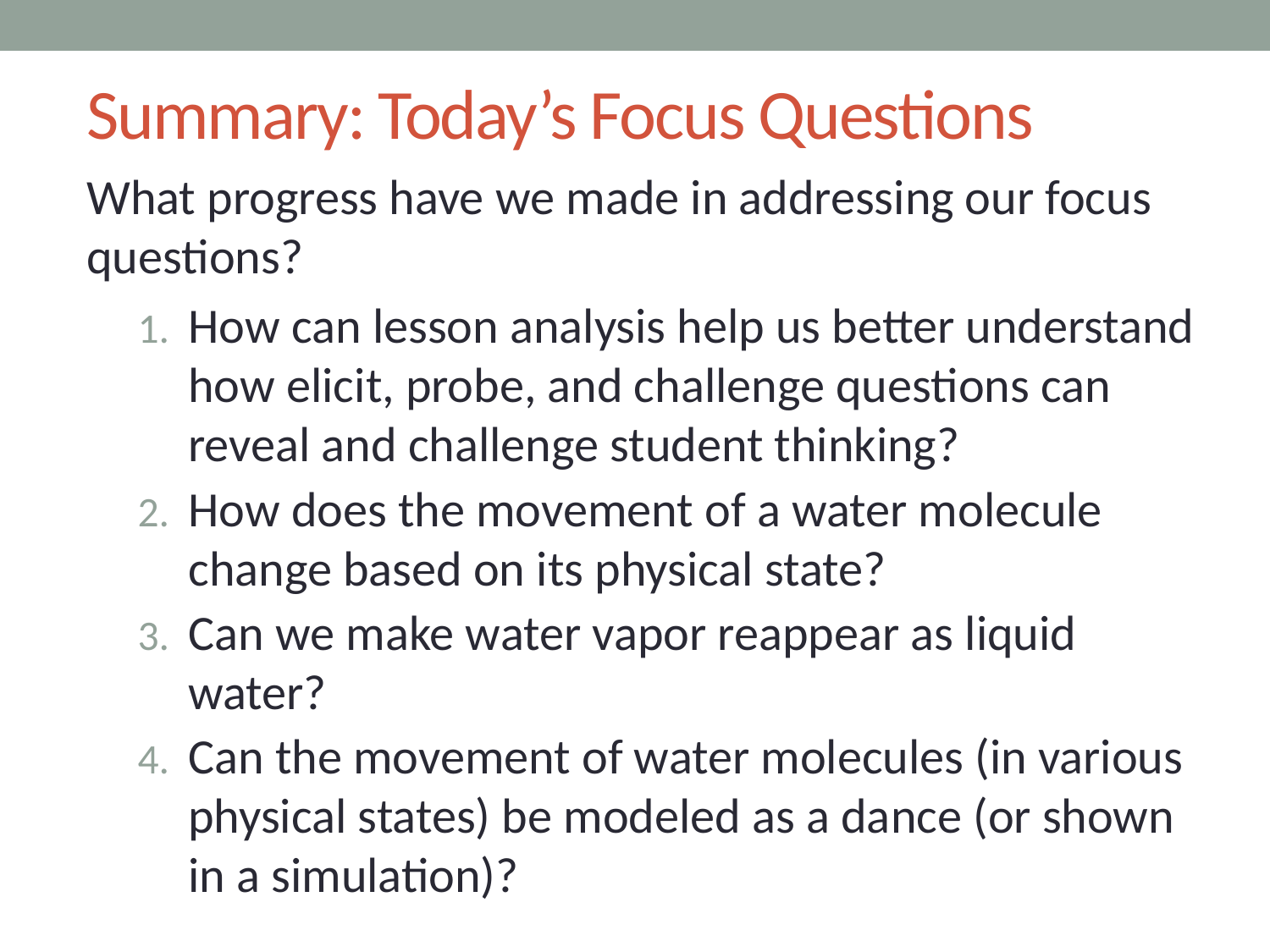

# Summary: Today’s Focus Questions
What progress have we made in addressing our focus questions?
How can lesson analysis help us better understand how elicit, probe, and challenge questions can reveal and challenge student thinking?
How does the movement of a water molecule change based on its physical state?
Can we make water vapor reappear as liquid water?
Can the movement of water molecules (in various physical states) be modeled as a dance (or shown in a simulation)?